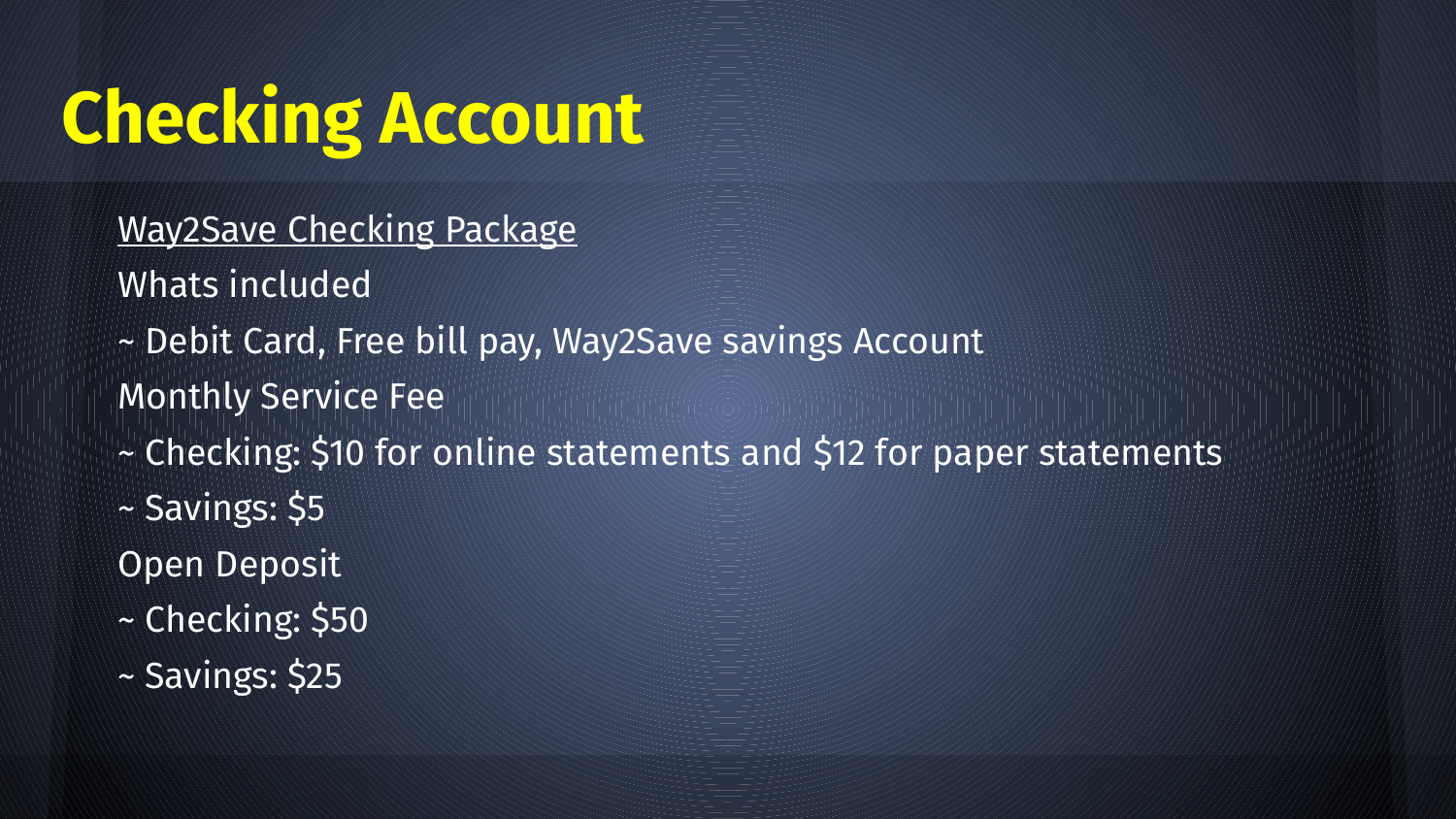

# Checking Account
Way2Save Checking Package
Whats included
~ Debit Card, Free bill pay, Way2Save savings Account
Monthly Service Fee
~ Checking: $10 for online statements and $12 for paper statements
~ Savings: $5
Open Deposit
~ Checking: $50
~ Savings: $25